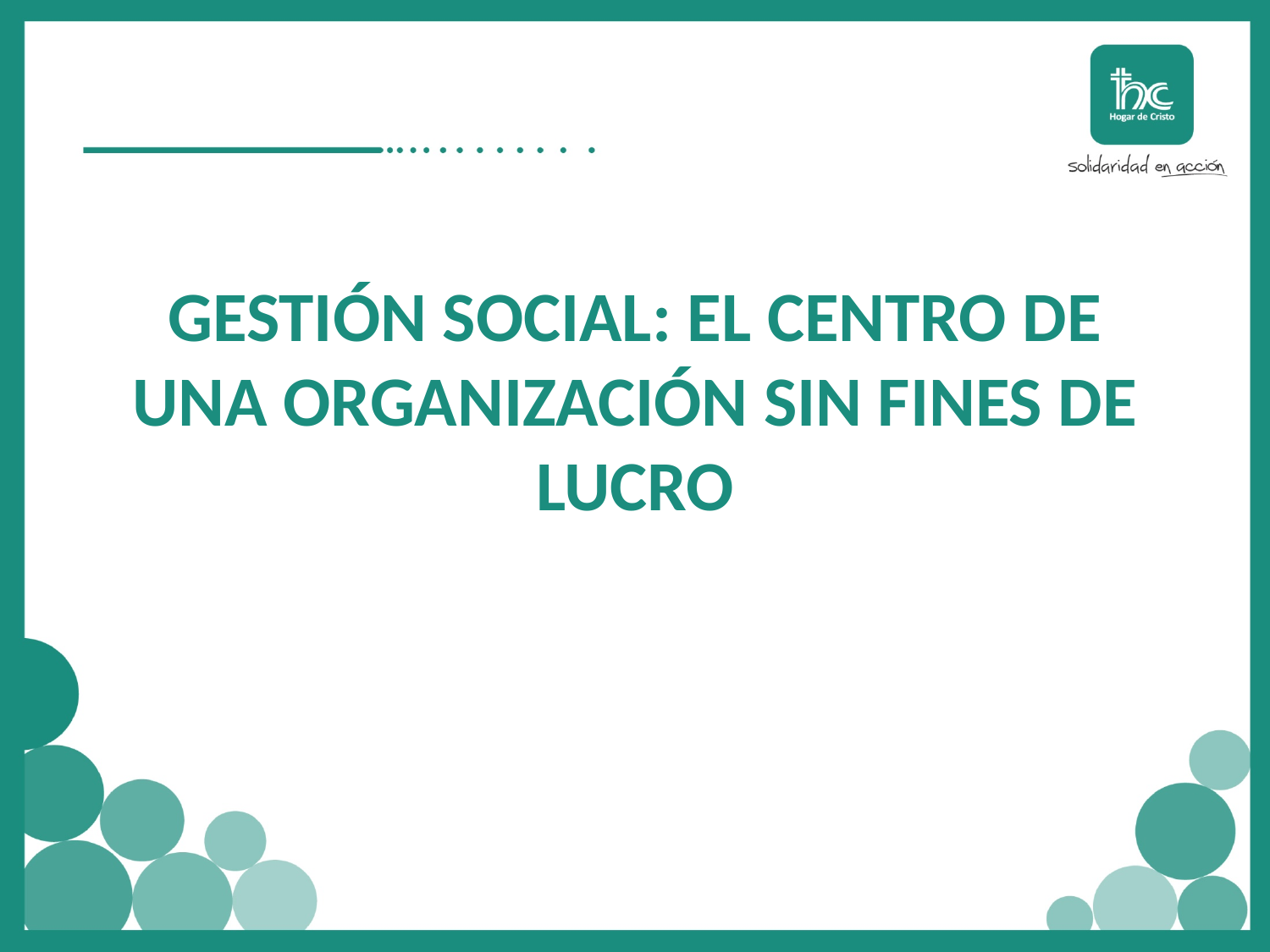

# GESTIÓN SOCIAL: EL CENTRO DE UNA ORGANIZACIÓN SIN FINES DE LUCRO